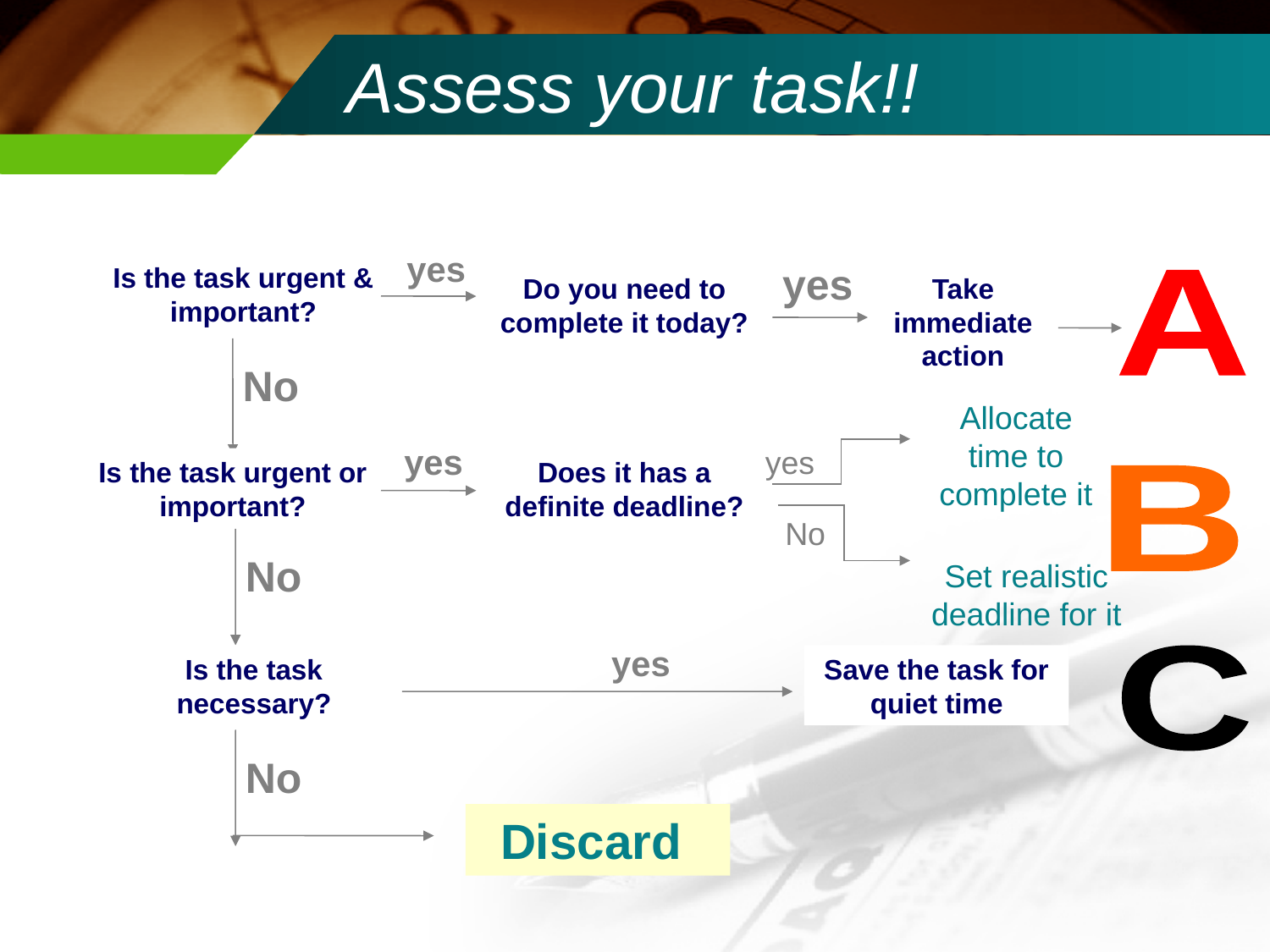

# Assess your task!!
yes

yes

Is the task urgent & important?
Do you need to complete it today?
Take immediate action
A

No
Allocate time to complete it
yes

yes
Is the task urgent or important?
Does it has a definite deadline?
B
No

No
Set realistic deadline for it
yes

Is the task necessary?
Save the task for quiet time
C

No

Discard